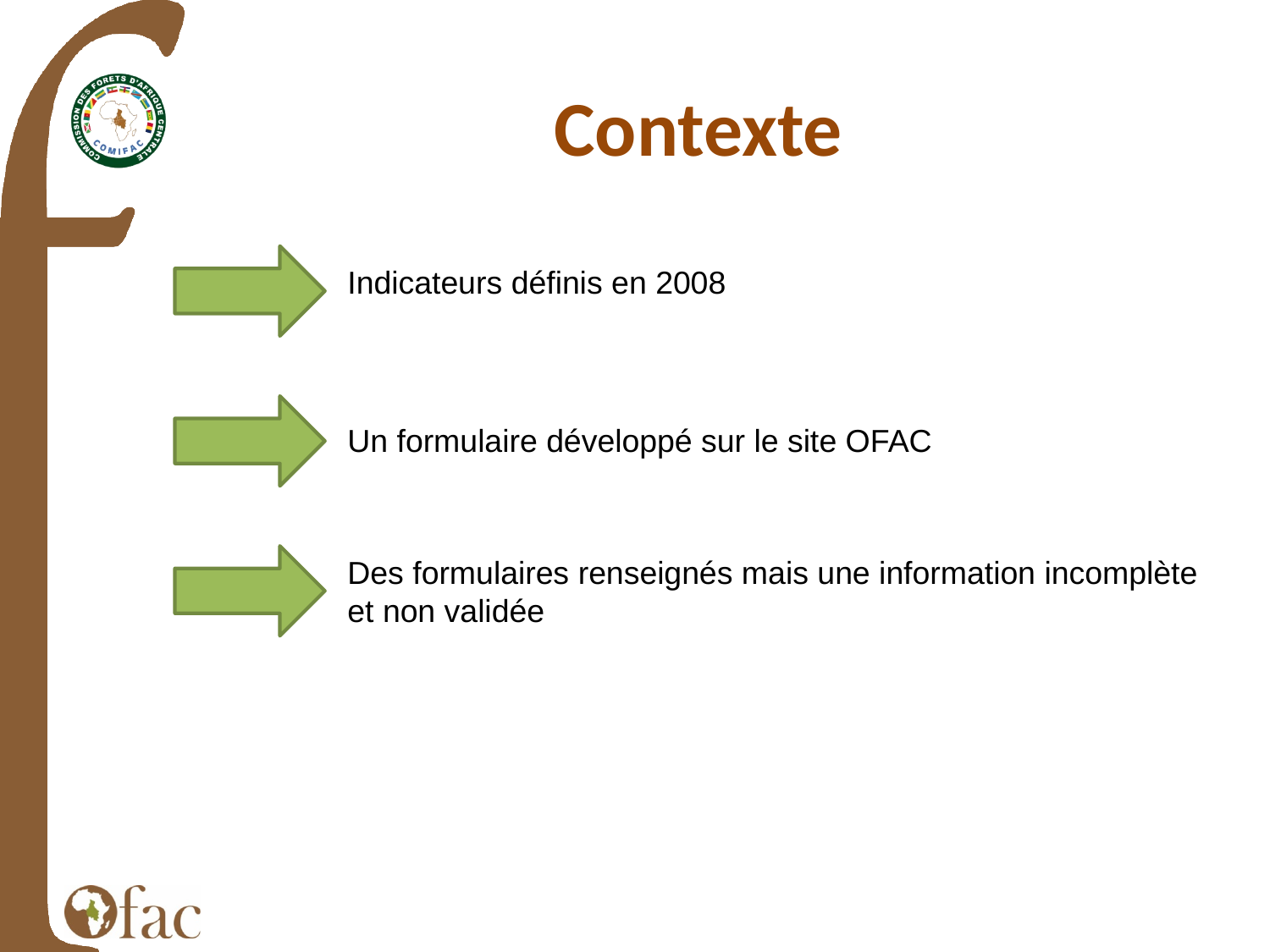

Contexte

Indicateurs définis en 2008

Un formulaire développé sur le site OFAC

Des formulaires renseignés mais une information incomplète et non validée